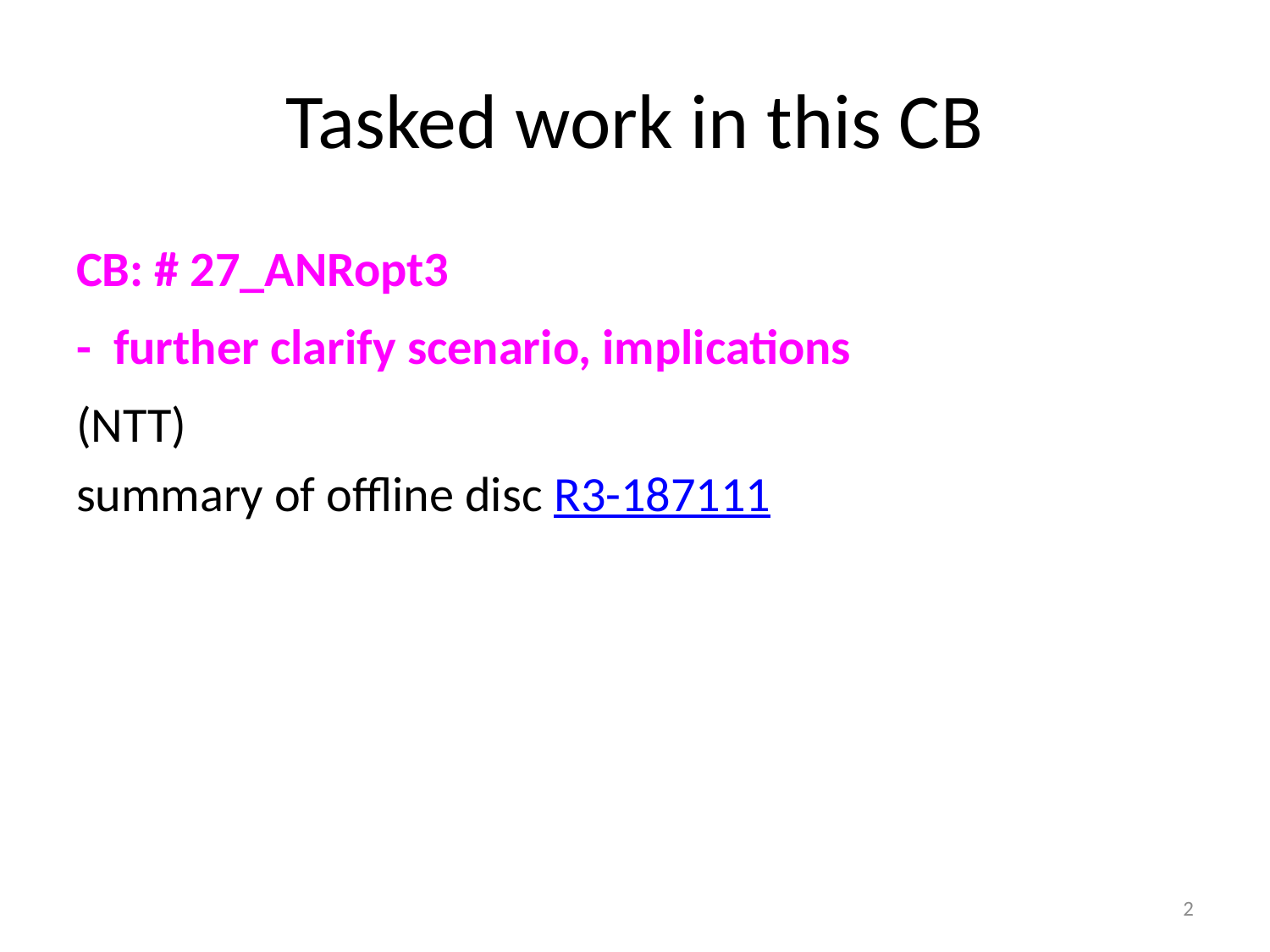

# Tasked work in this CB
CB: # 27_ANRopt3
-  further clarify scenario, implications
(NTT)
summary of offline disc R3-187111
2